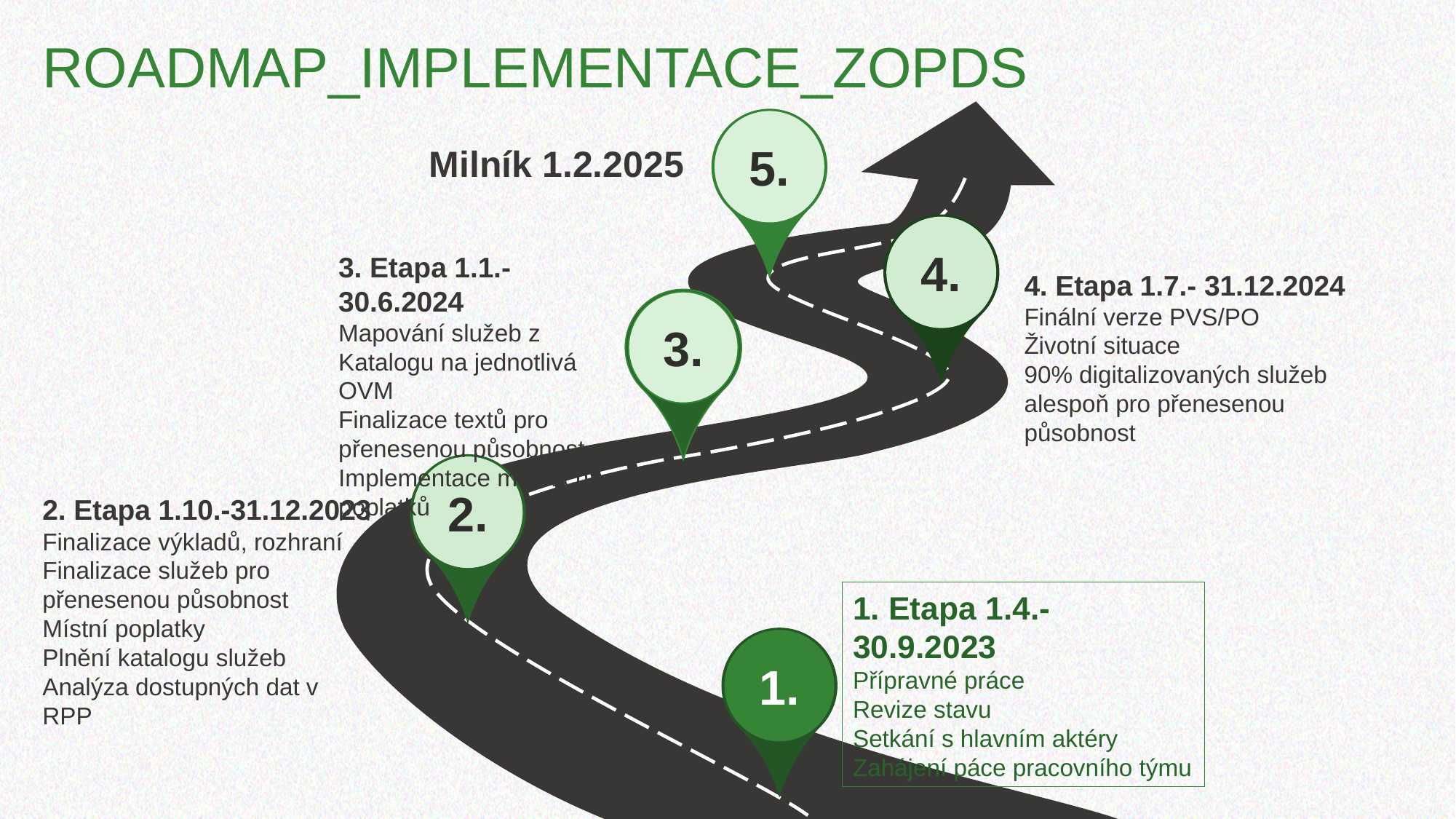

# RoadMap_implementace_ZoPDS

5.
Milník 1.2.2025

4.
3. Etapa 1.1.- 30.6.2024
Mapování služeb z Katalogu na jednotlivá OVM
Finalizace textů pro přenesenou působnost
Implementace místních poplatků
4. Etapa 1.7.- 31.12.2024
Finální verze PVS/PO
Životní situace
90% digitalizovaných služeb alespoň pro přenesenou působnost

3.

2.
2. Etapa 1.10.-31.12.2023
Finalizace výkladů, rozhraní
Finalizace služeb pro přenesenou působnost
Místní poplatky
Plnění katalogu služeb
Analýza dostupných dat v RPP

1. Etapa 1.4.- 30.9.2023
Přípravné práce
Revize stavu
Setkání s hlavním aktéry
Zahájení páce pracovního týmu

1.